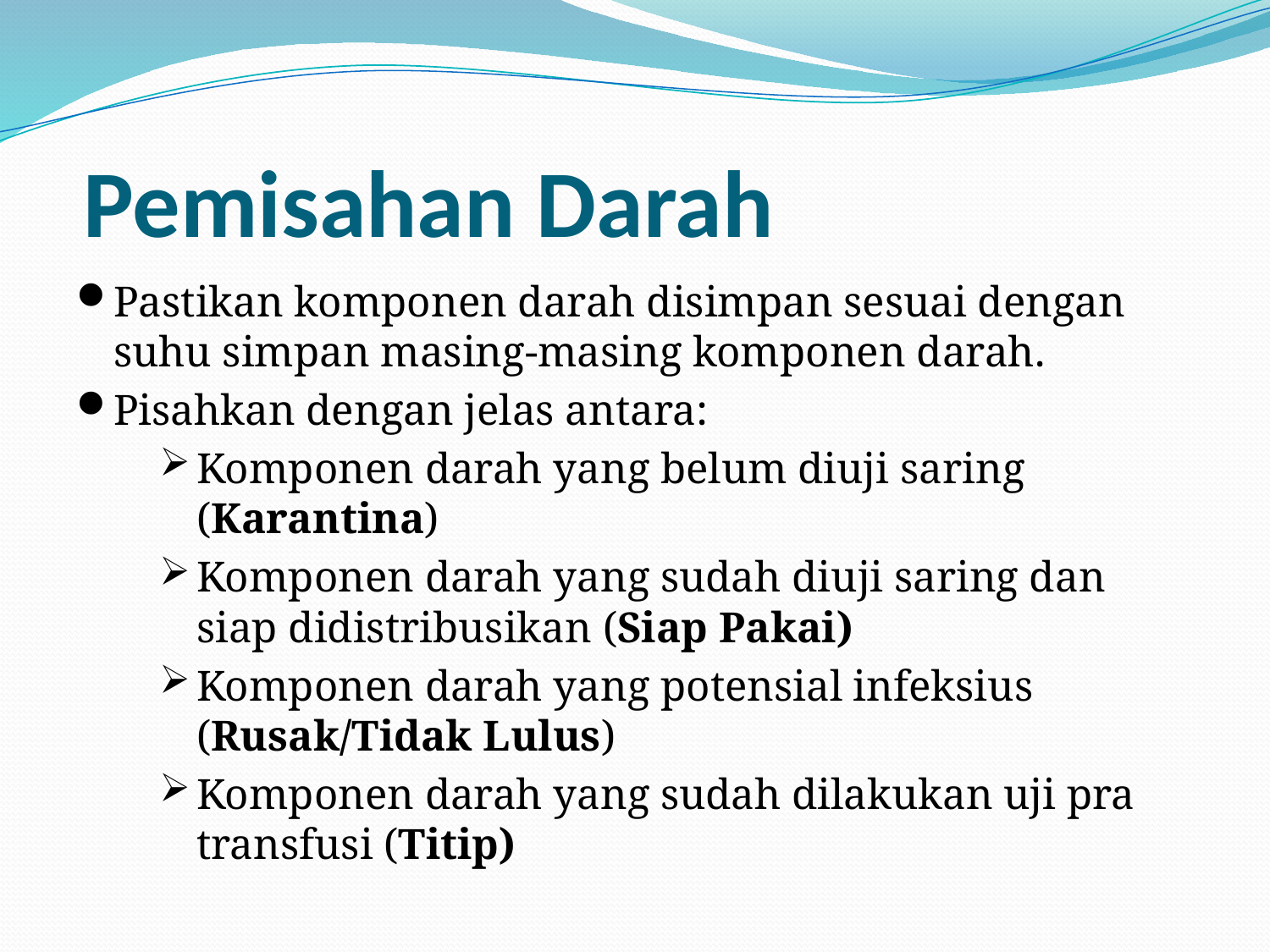

# Pemisahan Darah
Pastikan komponen darah disimpan sesuai dengan suhu simpan masing-masing komponen darah.
Pisahkan dengan jelas antara:
Komponen darah yang belum diuji saring (Karantina)
Komponen darah yang sudah diuji saring dan siap didistribusikan (Siap Pakai)
Komponen darah yang potensial infeksius (Rusak/Tidak Lulus)
Komponen darah yang sudah dilakukan uji pra transfusi (Titip)